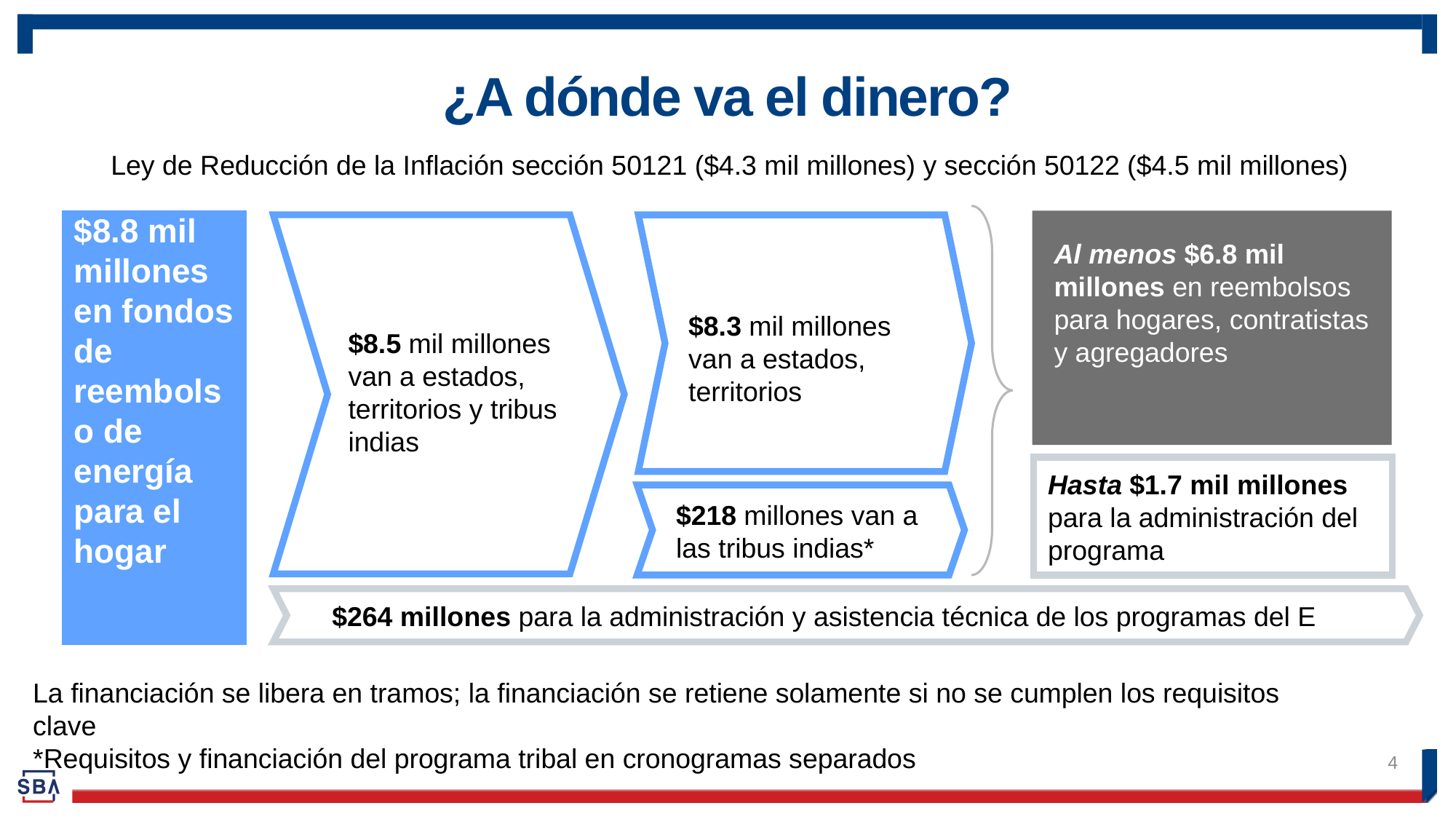

# ¿A dónde va el dinero?
Ley de Reducción de la Inflación sección 50121 ($4.3 mil millones) y sección 50122 ($4.5 mil millones)
$8.8 mil millones en fondos de reembolso de energía para el hogar

Al menos $6.8 mil millones en reembolsos para hogares, contratistas y agregadores
$8.3 mil millones van a estados, territorios
$8.5 mil millones van a estados, territorios y tribus indias

Hasta $1.7 mil millones para la administración del programa

$218 millones van a las tribus indias*

$264 millones para la administración y asistencia técnica de los programas del E
La financiación se libera en tramos; la financiación se retiene solamente si no se cumplen los requisitos clave
*Requisitos y financiación del programa tribal en cronogramas separados
4